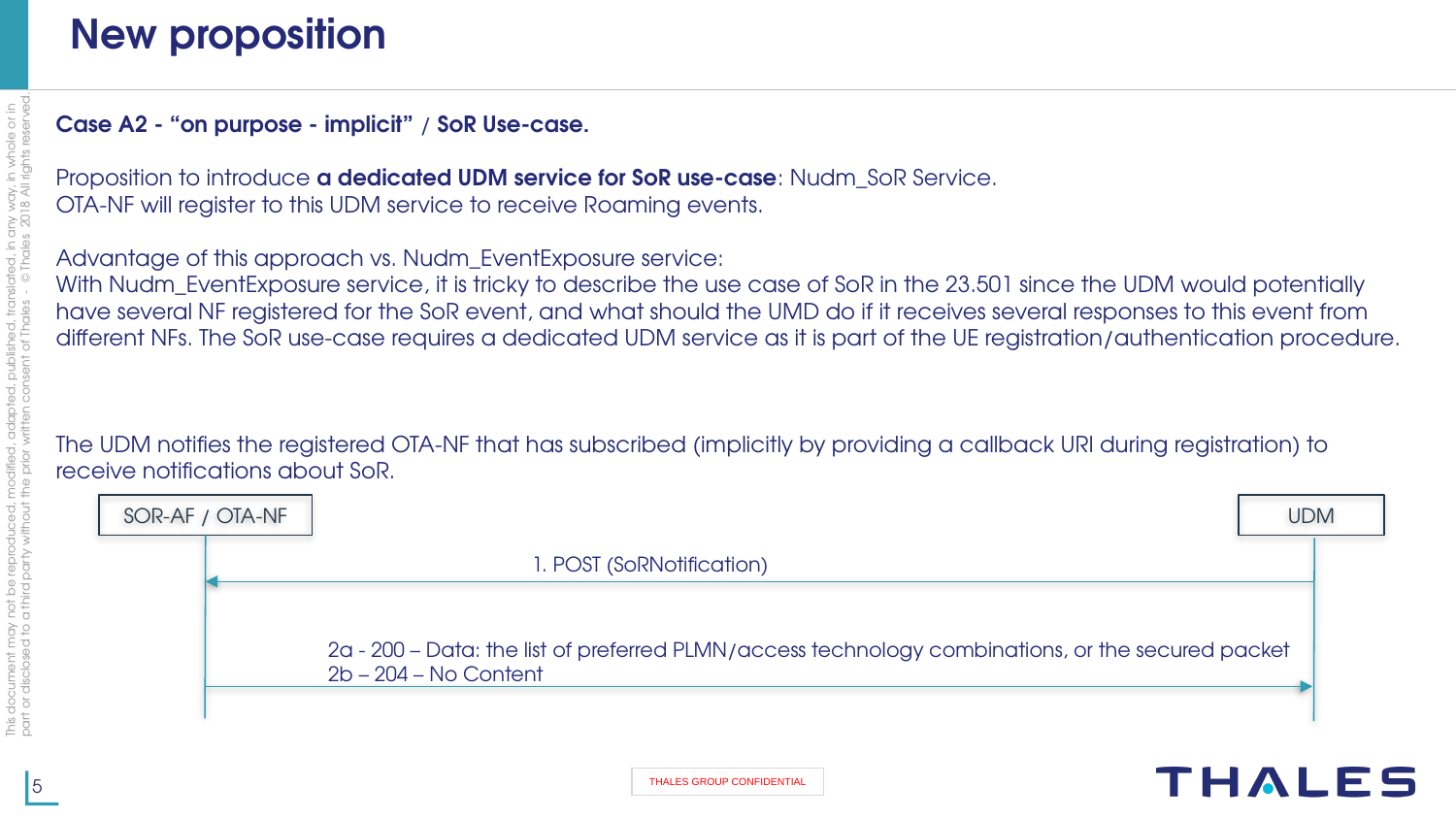

# New proposition
Case A2 - “on purpose - implicit” / SoR Use-case.

Proposition to introduce a dedicated UDM service for SoR use-case: Nudm_SoR Service.
OTA-NF will register to this UDM service to receive Roaming events.

Advantage of this approach vs. Nudm_EventExposure service:
With Nudm_EventExposure service, it is tricky to describe the use case of SoR in the 23.501 since the UDM would potentially have several NF registered for the SoR event, and what should the UMD do if it receives several responses to this event from different NFs. The SoR use-case requires a dedicated UDM service as it is part of the UE registration/authentication procedure.

The UDM notifies the registered OTA-NF that has subscribed (implicitly by providing a callback URI during registration) to receive notifications about SoR.

SOR-AF / OTA-NF
UDM
1. POST (SoRNotification)
2a - 200 – Data: the list of preferred PLMN/access technology combinations, or the secured packet
2b – 204 – No Content